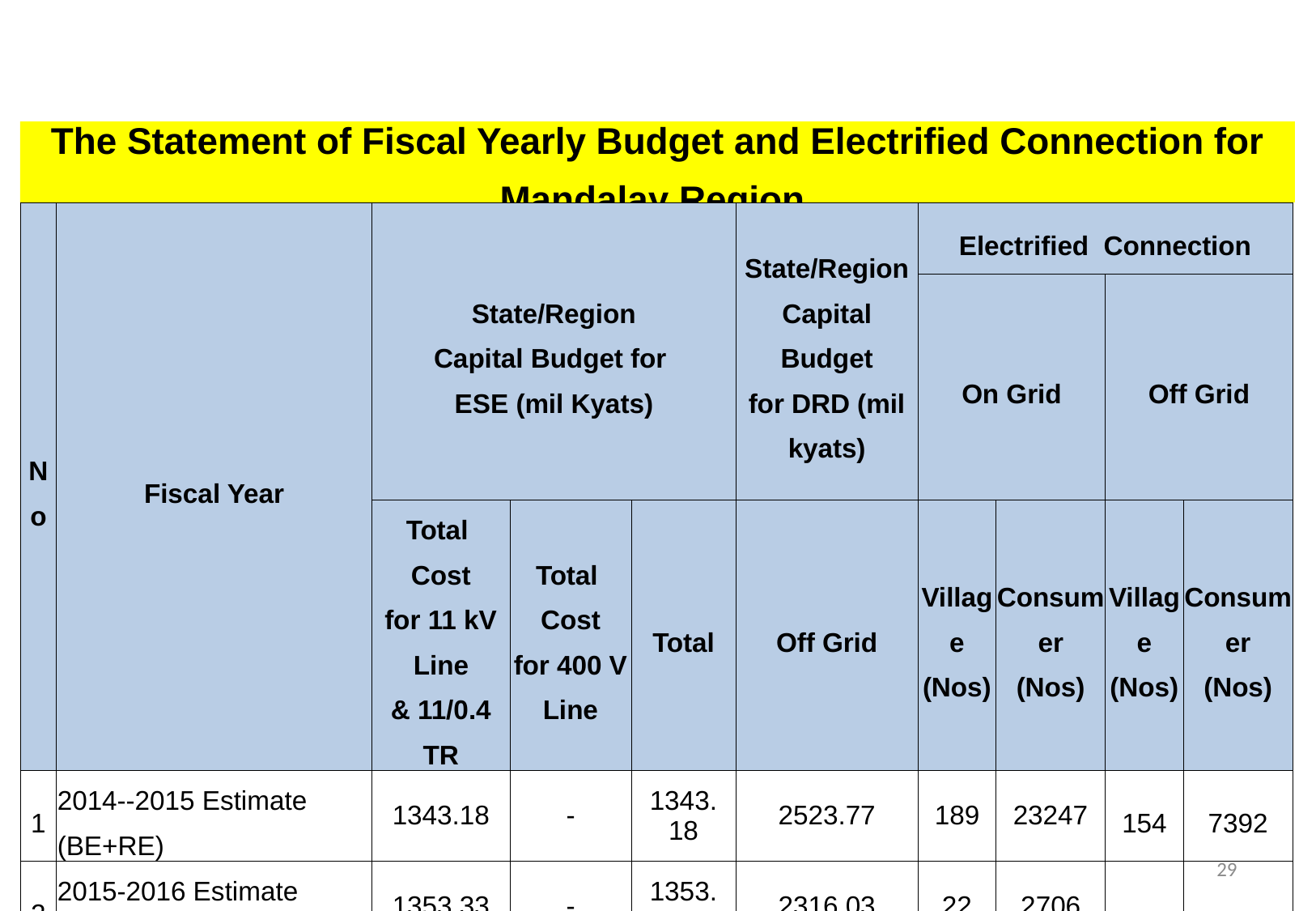

# The Statement of Fiscal Yearly Budget and Electrified Connection for Mandalay Region
| No | Fiscal Year | State/Region Capital Budget for ESE (mil Kyats) |  |  | State/Region Capital Budget for DRD (mil kyats) | Electrified Connection |  |  |  |
| --- | --- | --- | --- | --- | --- | --- | --- | --- | --- |
|  |  |  |  |  |  | On Grid |  | Off Grid |  |
|  |  | Total Cost for 11 kV Line & 11/0.4 TR | Total Cost for 400 V Line | Total | Off Grid | Village (Nos) | Consumer (Nos) | Village (Nos) | Consumer (Nos) |
| 1 | 2014--2015 Estimate (BE+RE) | 1343.18 | - | 1343.18 | 2523.77 | 189 | 23247 | 154 | 7392 |
| 2 | 2015-2016 Estimate (BE+RE) | 1353.33 | - | 1353.33 | 2316.03 | 22 | 2706 | - | - |
| 3 | 2016-2017 Budget Estimate (BE) | - | - | - | - | - | - | - | - |
| Grand Total |  | 2696.51 | - | 2696.51 | 4839.8 | 211 | 25953 | 154 | 7392 |
29